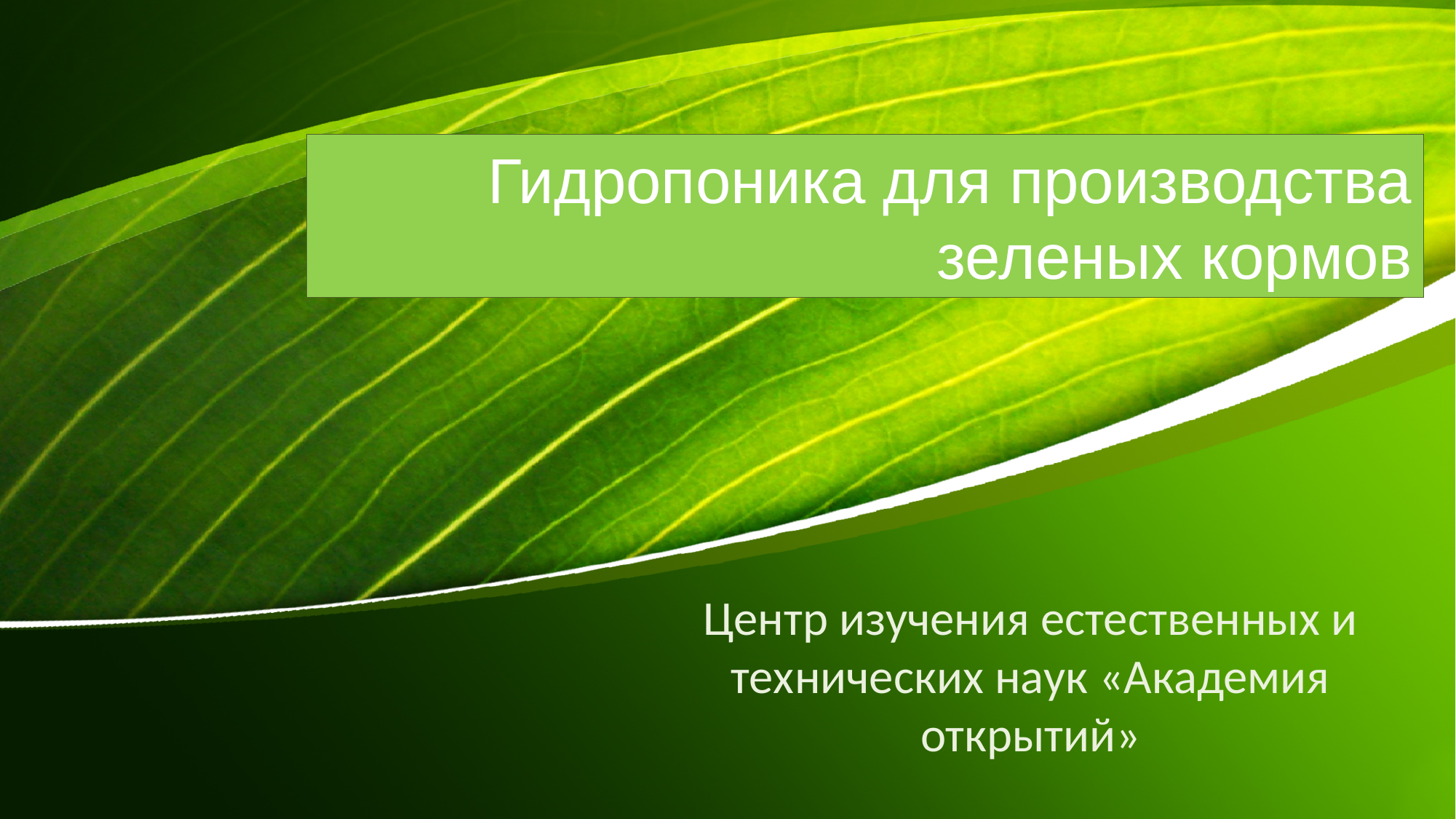

# Гидропоника для производства зеленых кормов
Центр изучения естественных и технических наук «Академия открытий»